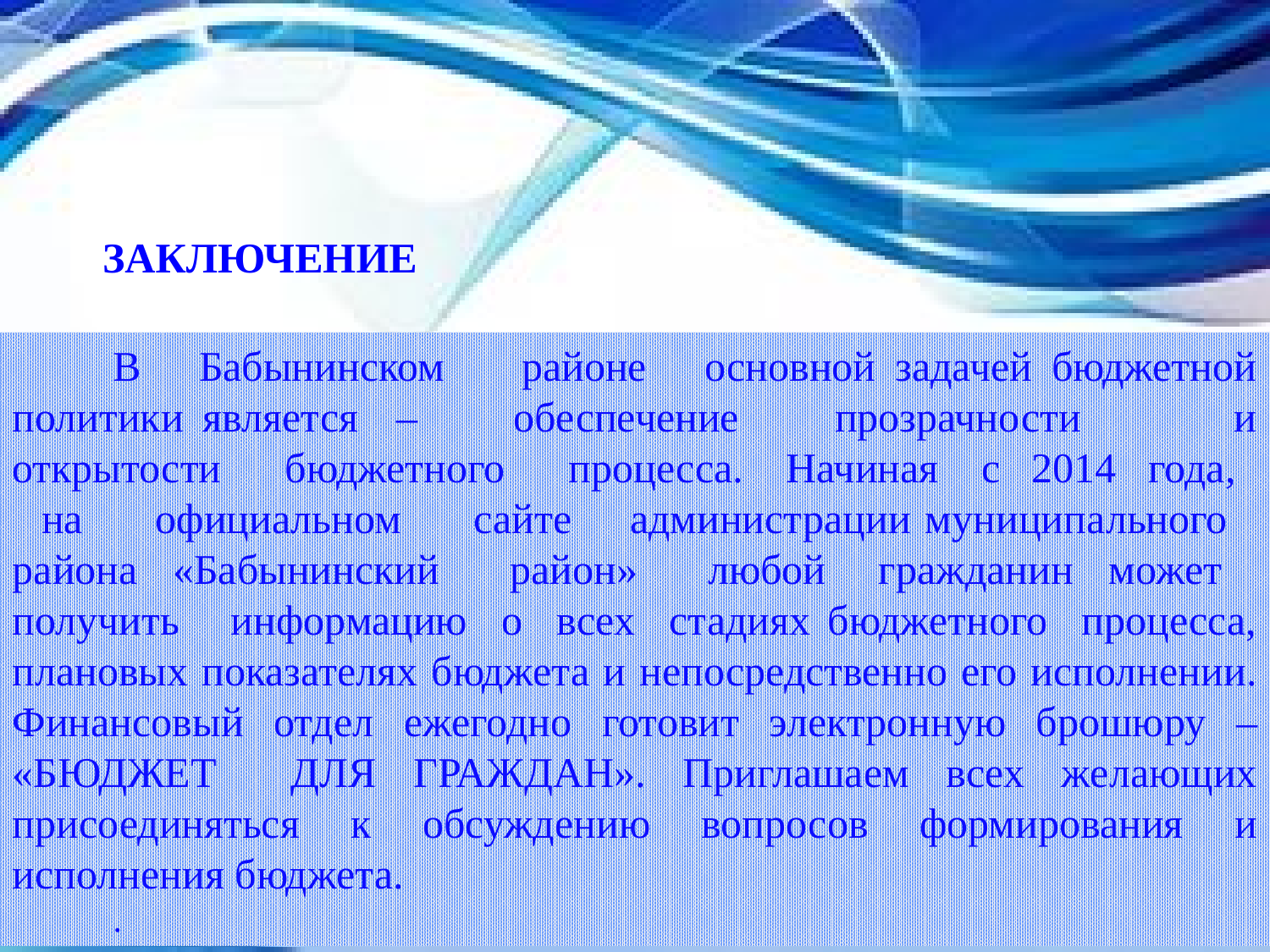

заключение
В   Бабынинском    районе   основной задачей бюджетной политики является  –     обеспечение     прозрачности        и открытости      бюджетного      процесса.    Начиная    с   2014   года,     на     официальном     сайте    администрации муниципального   района  «Бабынинский    район»    любой   гражданин  может   получить   информацию  о  всех  стадиях бюджетного  процесса, плановых показателях бюджета и непосредственно его исполнении. Финансовый отдел ежегодно готовит электронную брошюру – «БЮДЖЕТ  ДЛЯ ГРАЖДАН». Приглашаем всех желающих присоединяться к обсуждению вопросов формирования и исполнения бюджета.
.